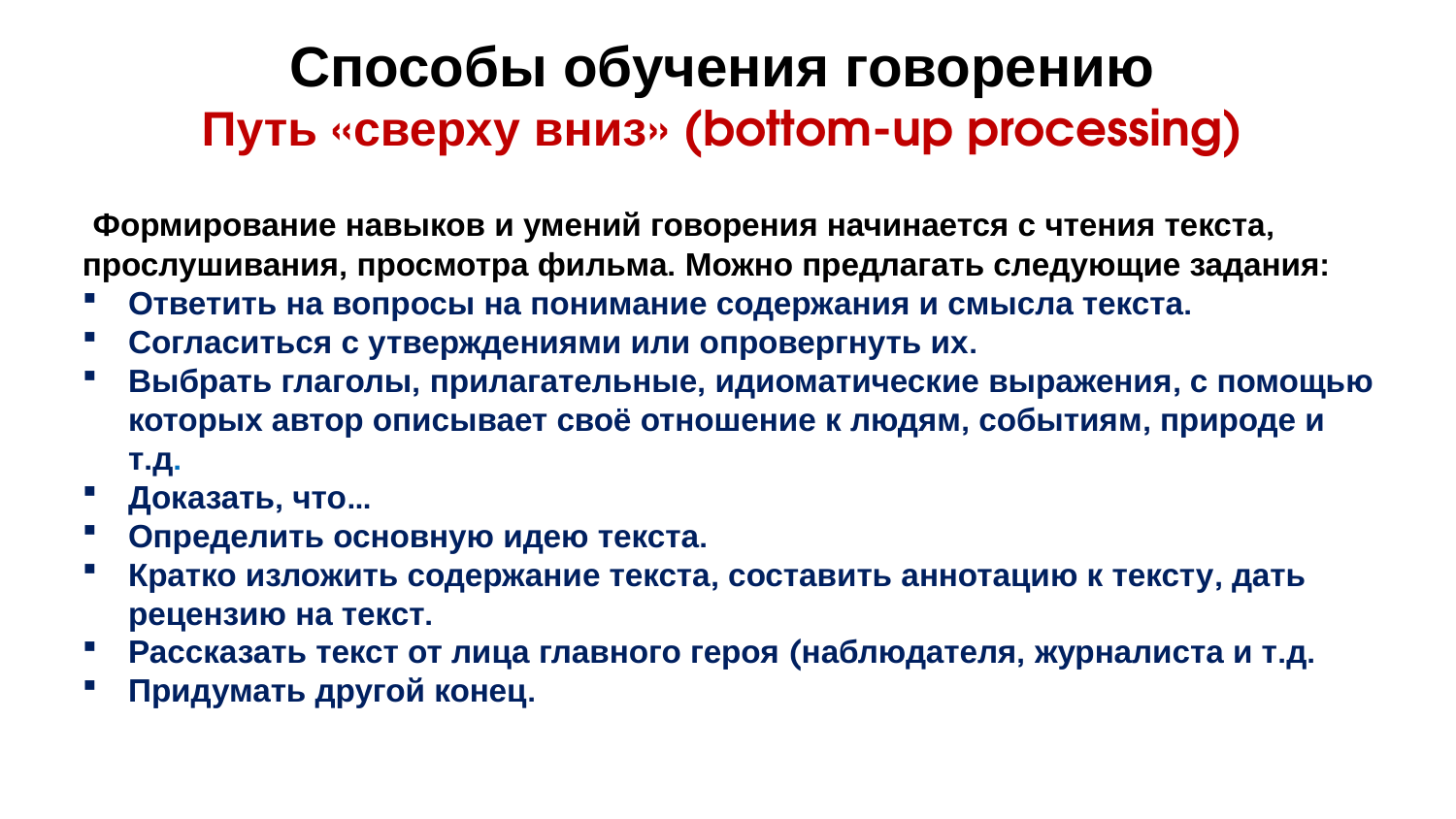

Способы обучения говорению
Путь «сверху вниз» (bottom-up processing)
 Формирование навыков и умений говорения начинается с чтения текста, прослушивания, просмотра фильма. Можно предлагать следующие задания:
Ответить на вопросы на понимание содержания и смысла текста.
Согласиться с утверждениями или опровергнуть их.
Выбрать глаголы, прилагательные, идиоматические выражения, с помощью которых автор описывает своё отношение к людям, событиям, природе и т.д.
Доказать, что…
Определить основную идею текста.
Кратко изложить содержание текста, составить аннотацию к тексту, дать рецензию на текст.
Рассказать текст от лица главного героя (наблюдателя, журналиста и т.д.
Придумать другой конец.